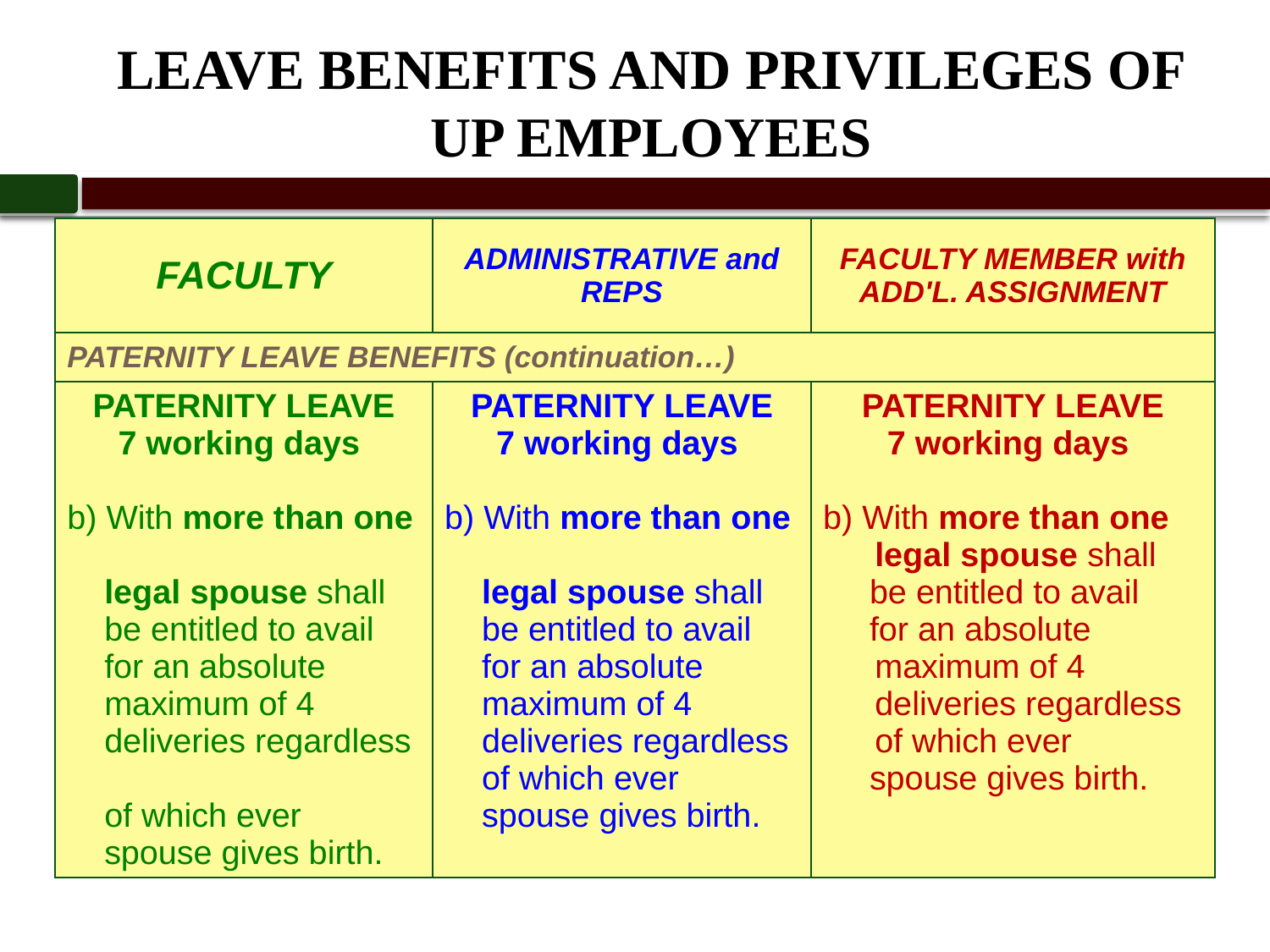

# LEAVE BENEFITS AND PRIVILEGES OF UP EMPLOYEES
| FACULTY | ADMINISTRATIVE and REPS | FACULTY MEMBER with ADD'L. ASSIGNMENT |
| --- | --- | --- |
| PATERNITY LEAVE BENEFITS (continuation…) |  |  |
| PATERNITY LEAVE 7 working days  b) With more than one legal spouse shall be entitled to avail for an absolute maximum of 4 deliveries regardless of which ever spouse gives birth. | PATERNITY LEAVE 7 working days  b) With more than one legal spouse shall be entitled to avail for an absolute maximum of 4 deliveries regardless of which ever spouse gives birth. | PATERNITY LEAVE 7 working days  b) With more than one legal spouse shall be entitled to avail for an absolute maximum of 4 deliveries regardless of which ever spouse gives birth. |